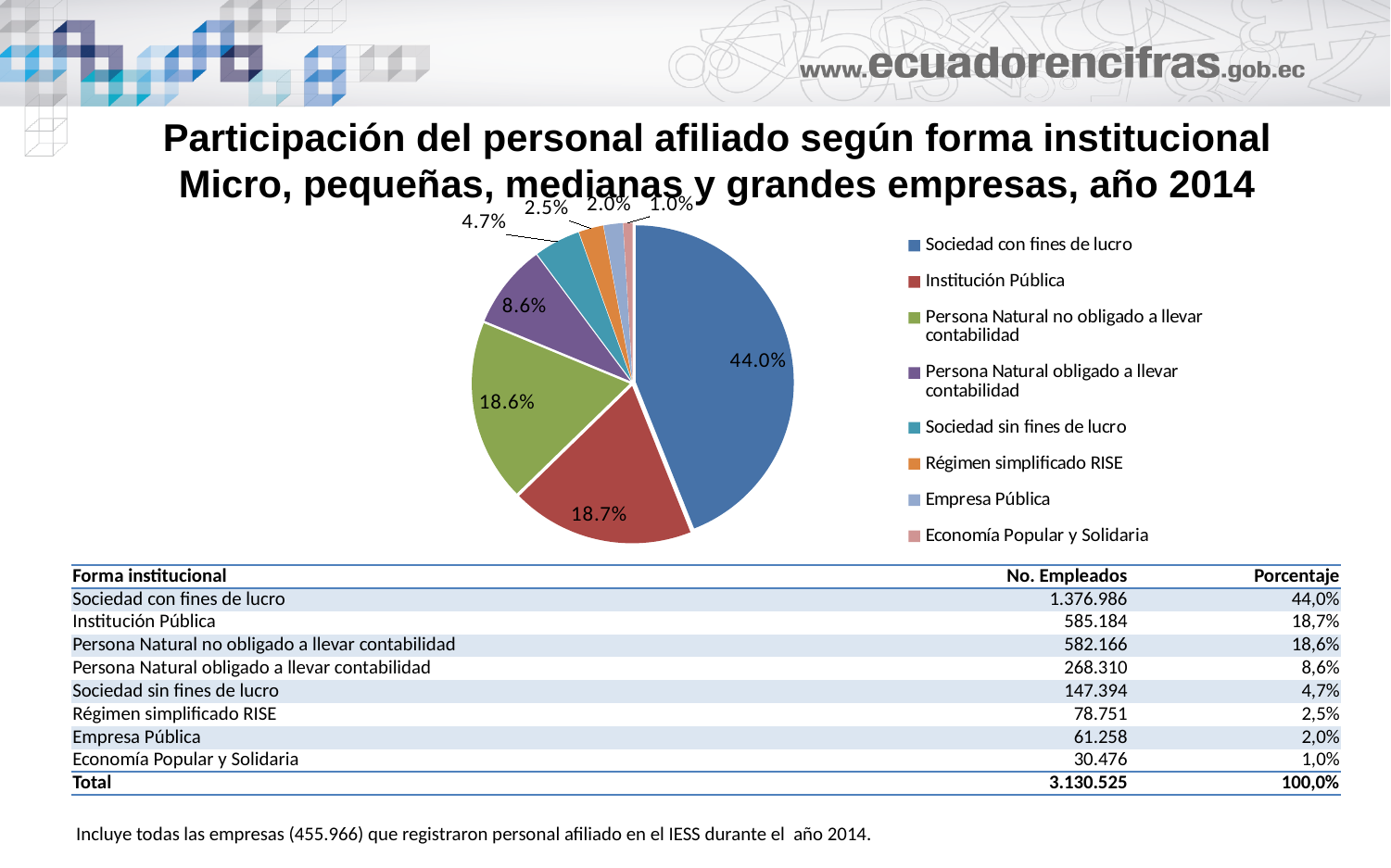

# Participación del personal afiliado según forma institucional Micro, pequeñas, medianas y grandes empresas, año 2014

### Chart

| Category |  |
|---|---|
| Sociedad con fines de lucro | 0.4398578513188624 |
| Institución Pública | 0.18692839060540675 |
| Persona Natural no obligado a llevar contabilidad | 0.18596433505561502 |
| Persona Natural obligado a llevar contabilidad | 0.08570766884148667 |
| Sociedad sin fines de lucro | 0.04708283754322295 |
| Régimen simplificado RISE | 0.025155844466981866 |
| Empresa Pública | 0.01956796383993072 |
| Economía Popular y Solidaria | 0.009735108328475113 |
| Forma institucional | No. Empleados | Porcentaje |
| --- | --- | --- |
| Sociedad con fines de lucro | 1.376.986 | 44,0% |
| Institución Pública | 585.184 | 18,7% |
| Persona Natural no obligado a llevar contabilidad | 582.166 | 18,6% |
| Persona Natural obligado a llevar contabilidad | 268.310 | 8,6% |
| Sociedad sin fines de lucro | 147.394 | 4,7% |
| Régimen simplificado RISE | 78.751 | 2,5% |
| Empresa Pública | 61.258 | 2,0% |
| Economía Popular y Solidaria | 30.476 | 1,0% |
| Total | 3.130.525 | 100,0% |
Incluye todas las empresas (455.966) que registraron personal afiliado en el IESS durante el  año 2014.